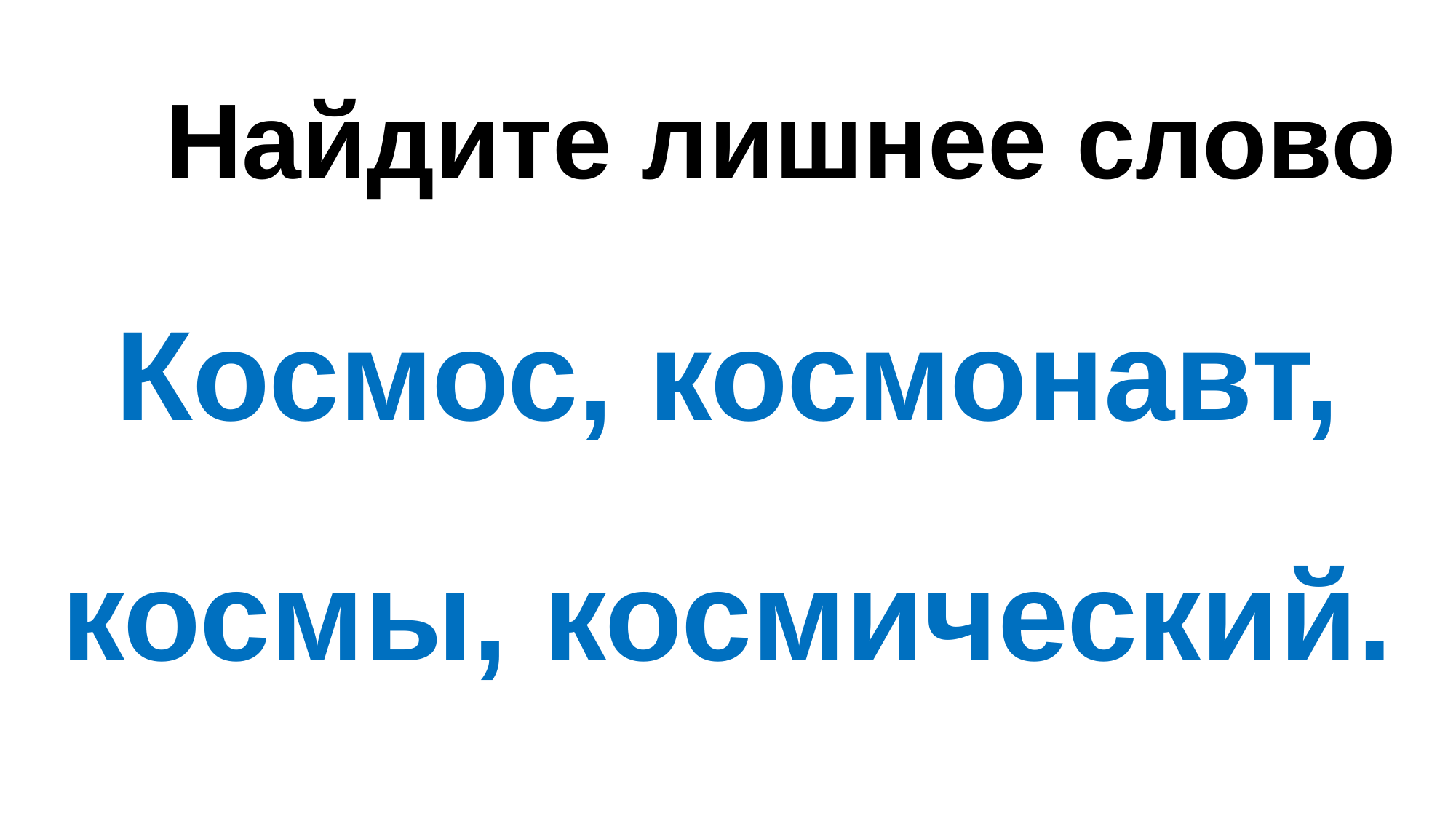

# Найдите лишнее слово
Космос, космонавт,
космы, космический.